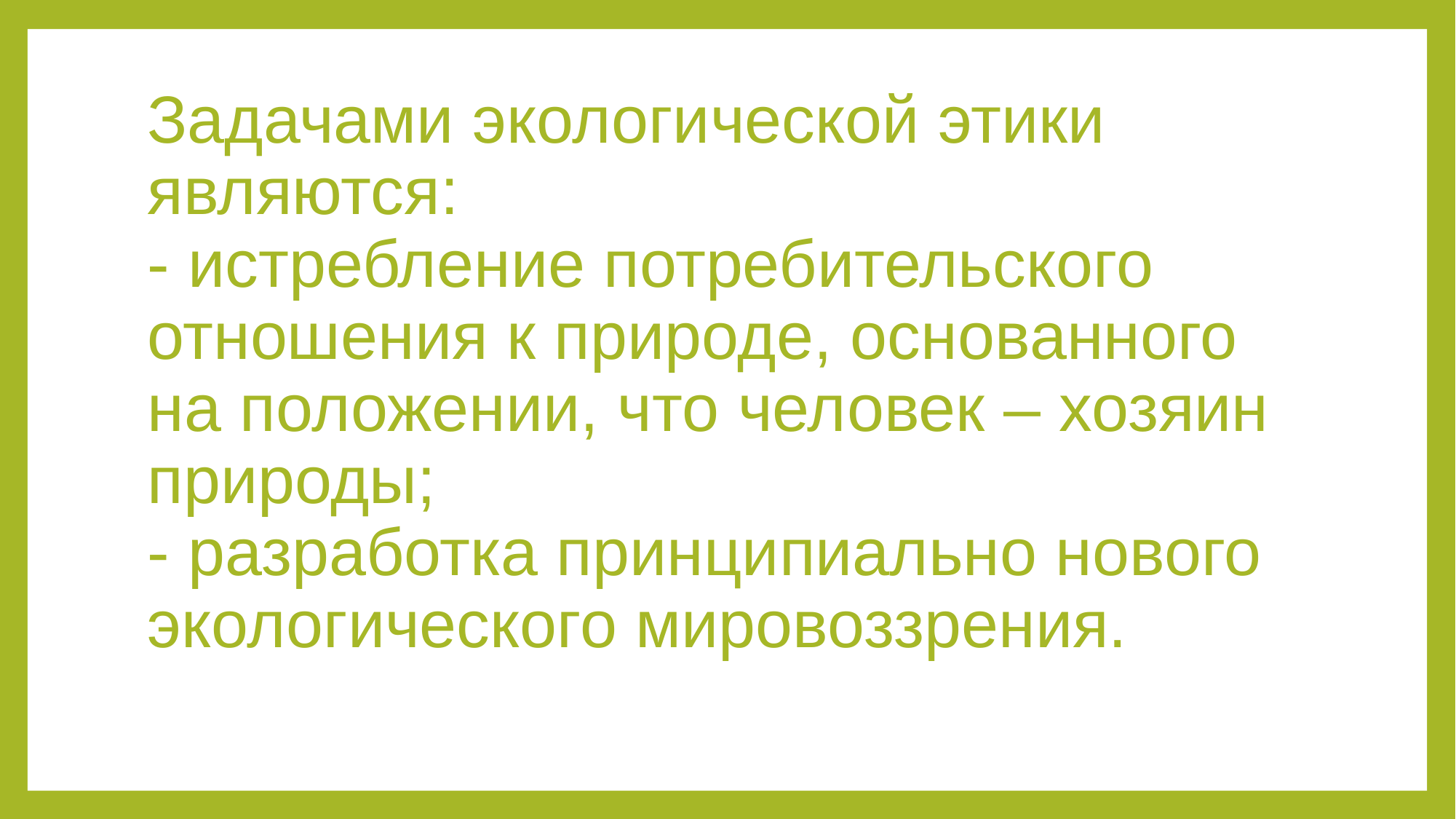

# Задачами экологической этики являются: - истребление потребительского отношения к природе, основанного на положении, что человек – хозяин природы; - разработка принципиально нового экологического мировоззрения.